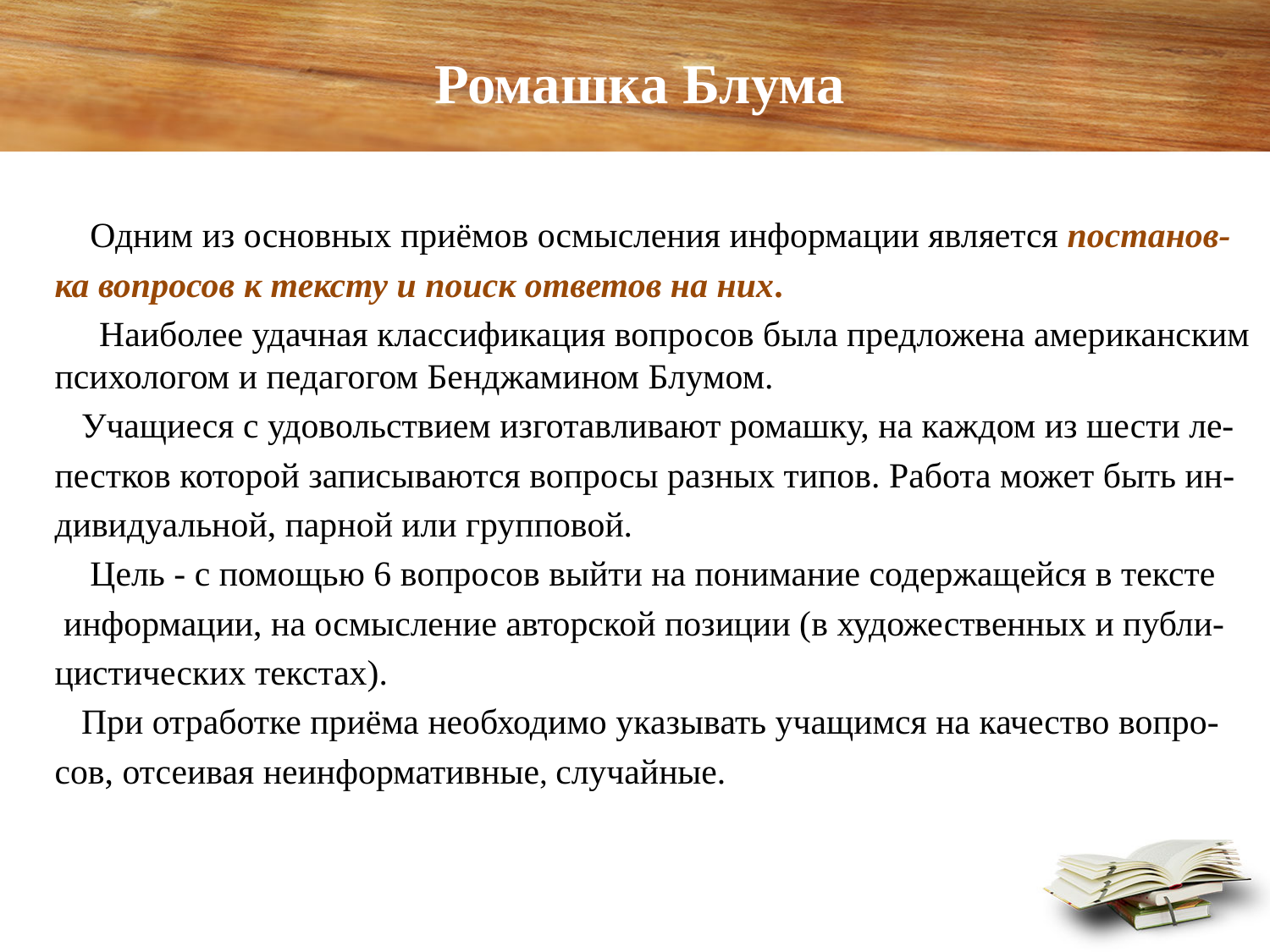

Ромашка Блума
    Одним из основных приёмов осмысления информации является постанов-
ка вопросов к тексту и поиск ответов на них.
     Наиболее удачная классификация вопросов была предложена американским психологом и педагогом Бенджамином Блумом.
   Учащиеся с удовольствием изготавливают ромашку, на каждом из шести ле-
пестков которой записываются вопросы разных типов. Работа может быть ин-
дивидуальной, парной или групповой.
    Цель - с помощью 6 вопросов выйти на понимание содержащейся в тексте
 информации, на осмысление авторской позиции (в художественных и публи-
цистических текстах).
   При отработке приёма необходимо указывать учащимся на качество вопро-
сов, отсеивая неинформативные, случайные.